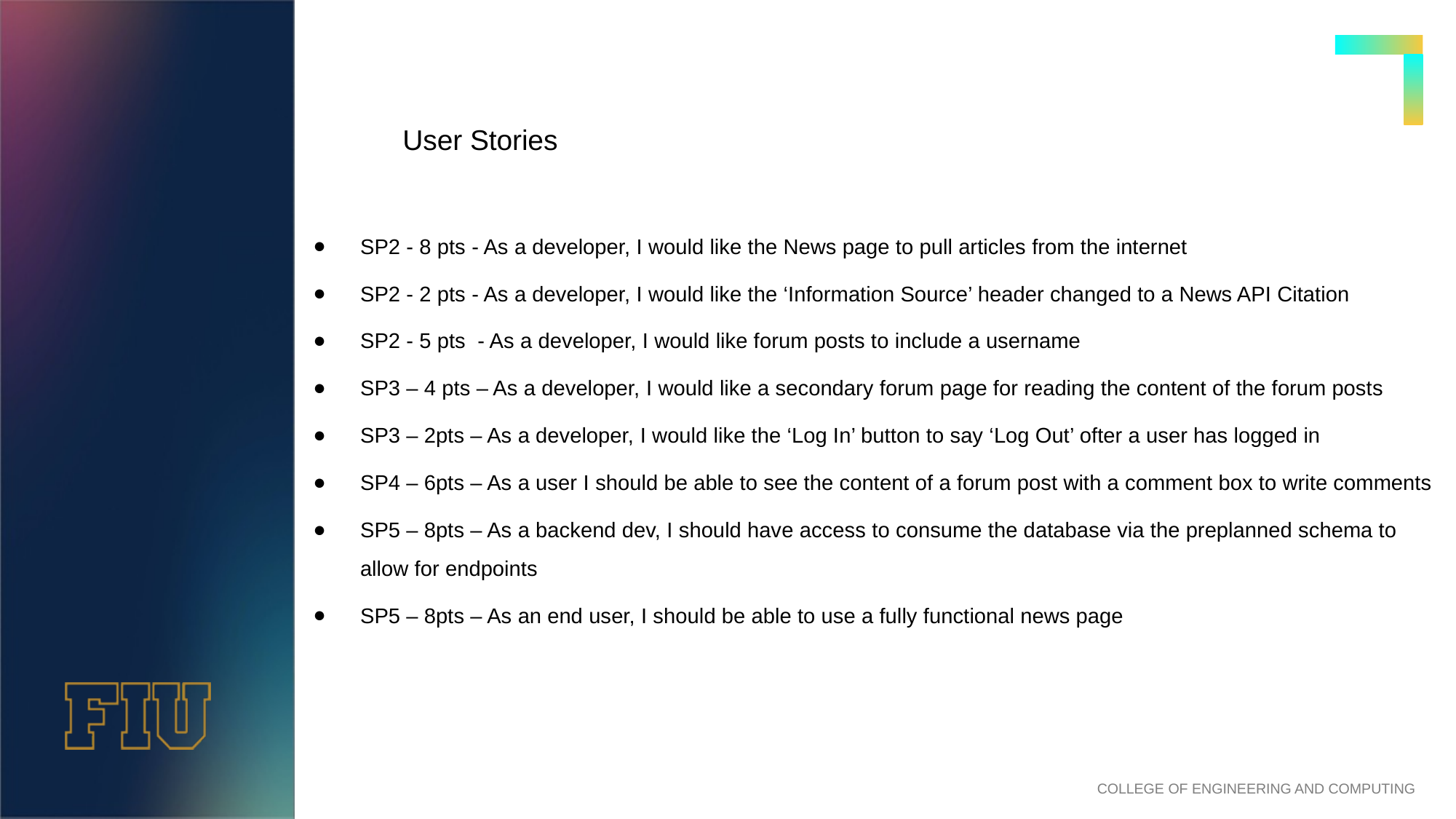

# User Stories
SP2 - 8 pts - As a developer, I would like the News page to pull articles from the internet
SP2 - 2 pts - As a developer, I would like the ‘Information Source’ header changed to a News API Citation
SP2 - 5 pts  - As a developer, I would like forum posts to include a username
SP3 – 4 pts – As a developer, I would like a secondary forum page for reading the content of the forum posts
SP3 – 2pts – As a developer, I would like the ‘Log In’ button to say ‘Log Out’ ofter a user has logged in
SP4 – 6pts – As a user I should be able to see the content of a forum post with a comment box to write comments
SP5 – 8pts – As a backend dev, I should have access to consume the database via the preplanned schema to allow for endpoints
SP5 – 8pts – As an end user, I should be able to use a fully functional news page